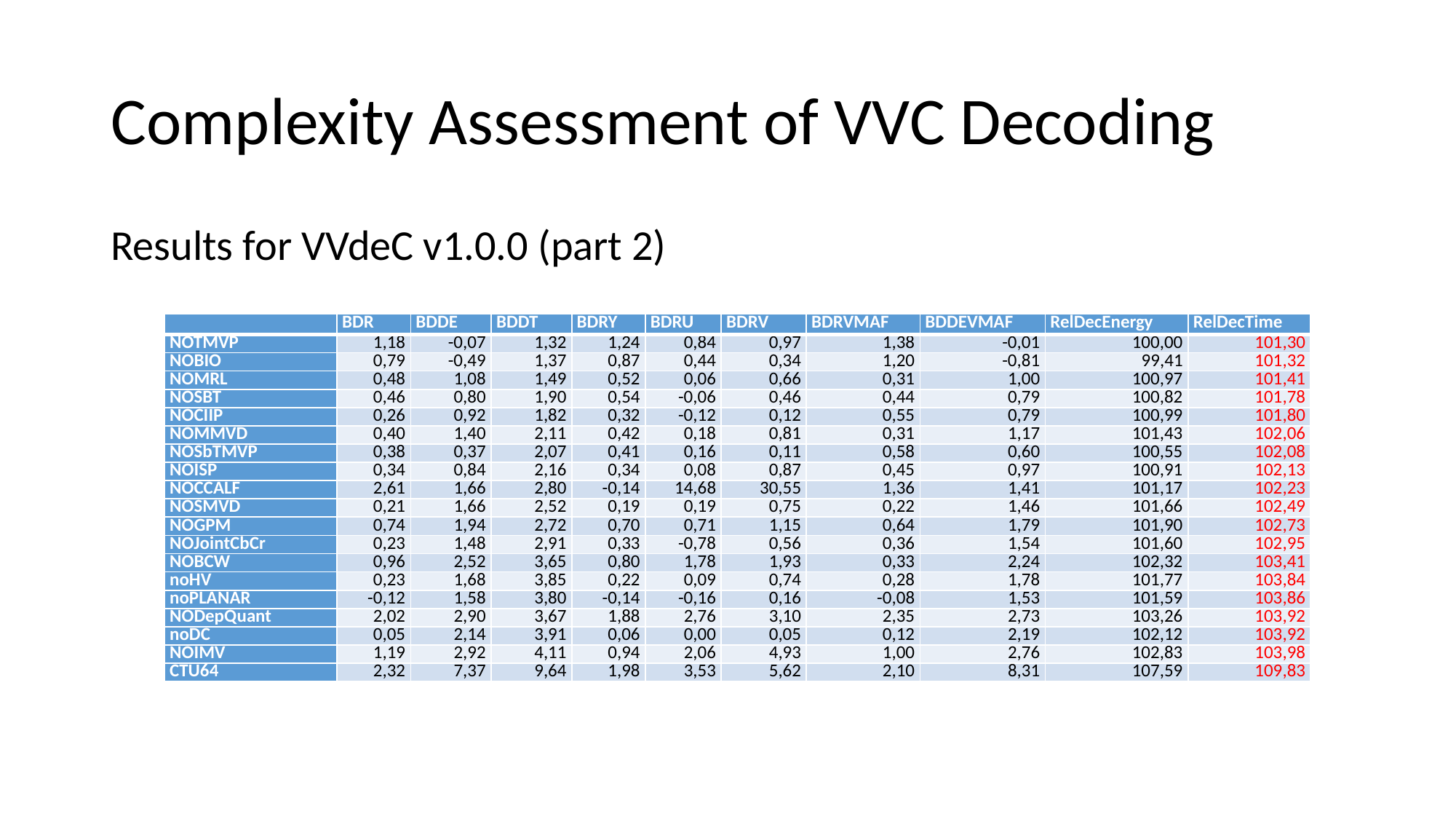

# Complexity Assessment of VVC Decoding
Results for VVdeC v1.0.0 (part 2)
|  | BDR | BDDE | BDDT | BDRY | BDRU | BDRV | BDRVMAF | BDDEVMAF | RelDecEnergy | RelDecTime |
| --- | --- | --- | --- | --- | --- | --- | --- | --- | --- | --- |
| NOTMVP | 1,18 | -0,07 | 1,32 | 1,24 | 0,84 | 0,97 | 1,38 | -0,01 | 100,00 | 101,30 |
| NOBIO | 0,79 | -0,49 | 1,37 | 0,87 | 0,44 | 0,34 | 1,20 | -0,81 | 99,41 | 101,32 |
| NOMRL | 0,48 | 1,08 | 1,49 | 0,52 | 0,06 | 0,66 | 0,31 | 1,00 | 100,97 | 101,41 |
| NOSBT | 0,46 | 0,80 | 1,90 | 0,54 | -0,06 | 0,46 | 0,44 | 0,79 | 100,82 | 101,78 |
| NOCIIP | 0,26 | 0,92 | 1,82 | 0,32 | -0,12 | 0,12 | 0,55 | 0,79 | 100,99 | 101,80 |
| NOMMVD | 0,40 | 1,40 | 2,11 | 0,42 | 0,18 | 0,81 | 0,31 | 1,17 | 101,43 | 102,06 |
| NOSbTMVP | 0,38 | 0,37 | 2,07 | 0,41 | 0,16 | 0,11 | 0,58 | 0,60 | 100,55 | 102,08 |
| NOISP | 0,34 | 0,84 | 2,16 | 0,34 | 0,08 | 0,87 | 0,45 | 0,97 | 100,91 | 102,13 |
| NOCCALF | 2,61 | 1,66 | 2,80 | -0,14 | 14,68 | 30,55 | 1,36 | 1,41 | 101,17 | 102,23 |
| NOSMVD | 0,21 | 1,66 | 2,52 | 0,19 | 0,19 | 0,75 | 0,22 | 1,46 | 101,66 | 102,49 |
| NOGPM | 0,74 | 1,94 | 2,72 | 0,70 | 0,71 | 1,15 | 0,64 | 1,79 | 101,90 | 102,73 |
| NOJointCbCr | 0,23 | 1,48 | 2,91 | 0,33 | -0,78 | 0,56 | 0,36 | 1,54 | 101,60 | 102,95 |
| NOBCW | 0,96 | 2,52 | 3,65 | 0,80 | 1,78 | 1,93 | 0,33 | 2,24 | 102,32 | 103,41 |
| noHV | 0,23 | 1,68 | 3,85 | 0,22 | 0,09 | 0,74 | 0,28 | 1,78 | 101,77 | 103,84 |
| noPLANAR | -0,12 | 1,58 | 3,80 | -0,14 | -0,16 | 0,16 | -0,08 | 1,53 | 101,59 | 103,86 |
| NODepQuant | 2,02 | 2,90 | 3,67 | 1,88 | 2,76 | 3,10 | 2,35 | 2,73 | 103,26 | 103,92 |
| noDC | 0,05 | 2,14 | 3,91 | 0,06 | 0,00 | 0,05 | 0,12 | 2,19 | 102,12 | 103,92 |
| NOIMV | 1,19 | 2,92 | 4,11 | 0,94 | 2,06 | 4,93 | 1,00 | 2,76 | 102,83 | 103,98 |
| CTU64 | 2,32 | 7,37 | 9,64 | 1,98 | 3,53 | 5,62 | 2,10 | 8,31 | 107,59 | 109,83 |